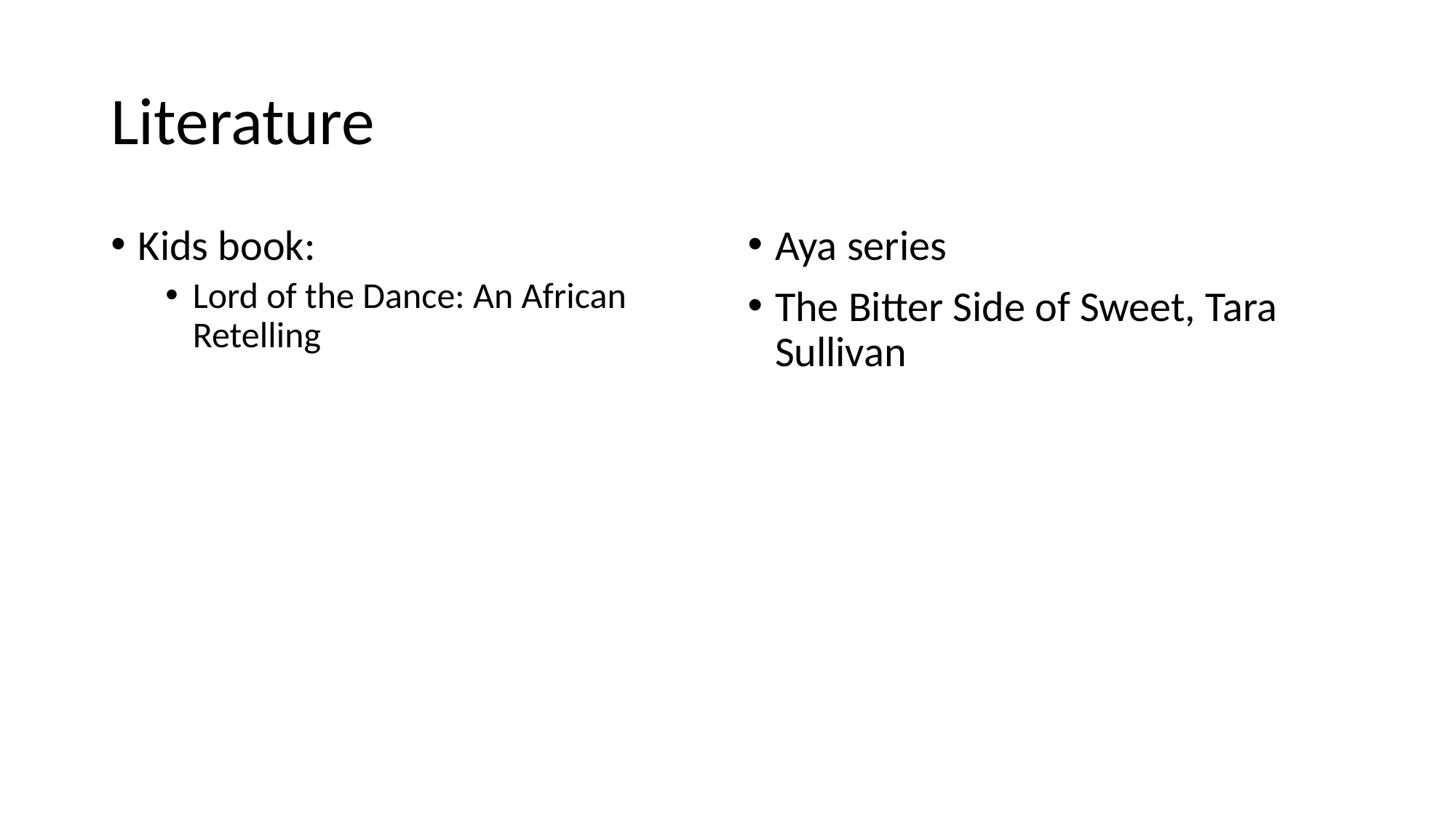

# Literature
Kids book:
Lord of the Dance: An African Retelling

Aya series
The Bitter Side of Sweet, Tara Sullivan